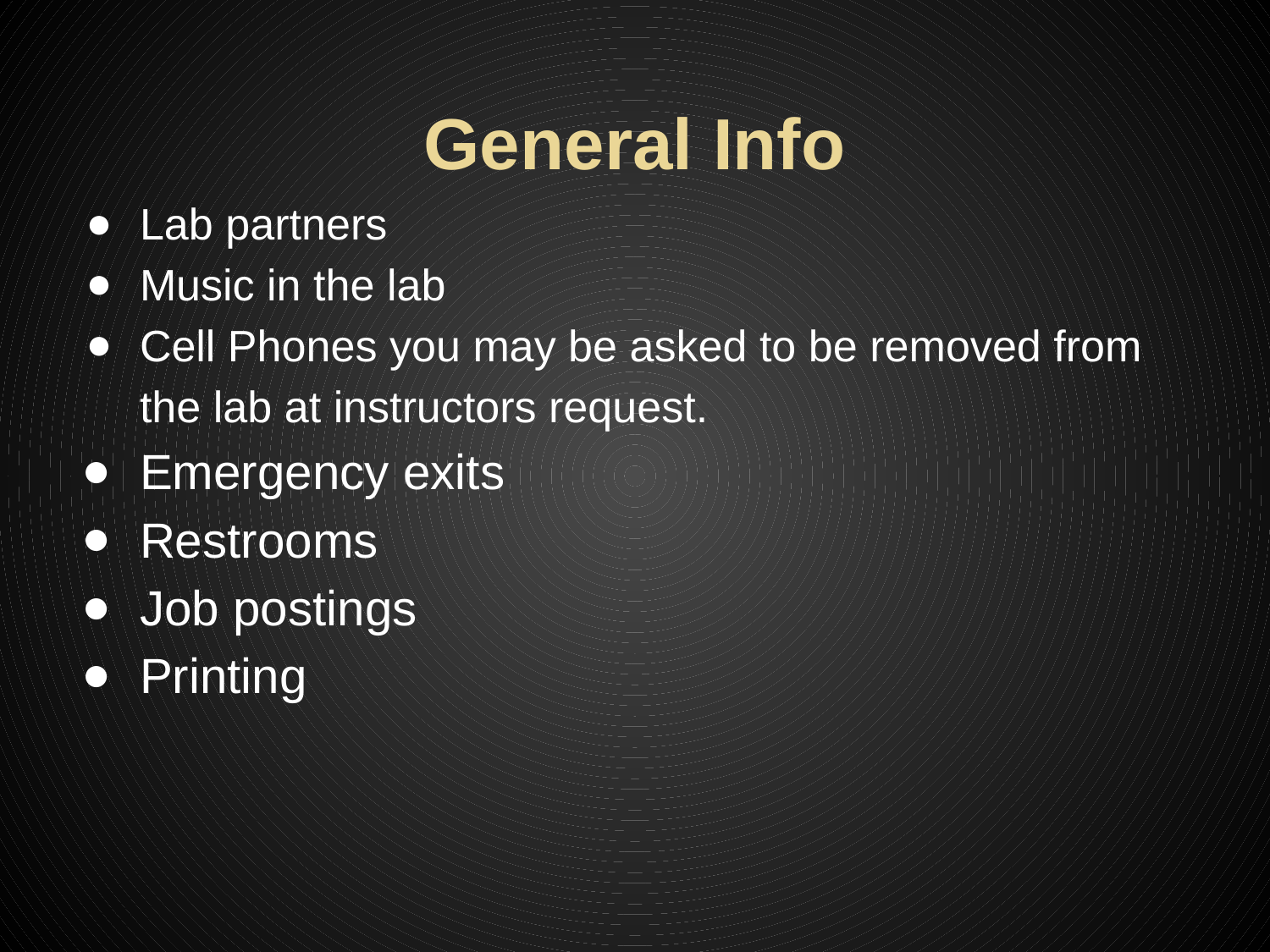

# General Info
Lab partners
Music in the lab
Cell Phones you may be asked to be removed from the lab at instructors request.
Emergency exits
Restrooms
Job postings
Printing